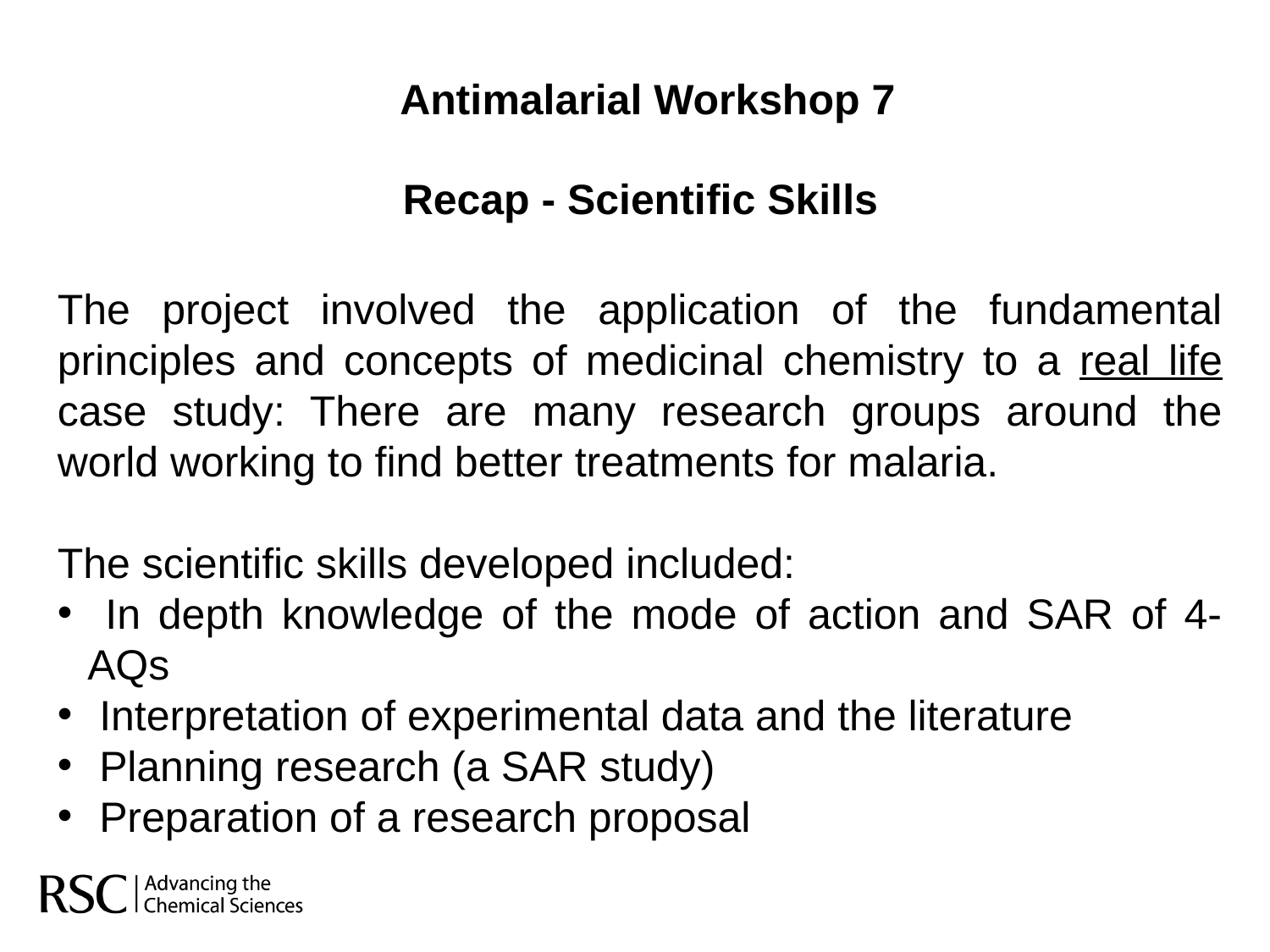

Antimalarial Workshop 7
Recap - Scientific Skills
The project involved the application of the fundamental principles and concepts of medicinal chemistry to a real life case study: There are many research groups around the world working to find better treatments for malaria.

The scientific skills developed included:
 In depth knowledge of the mode of action and SAR of 4-AQs
 Interpretation of experimental data and the literature
 Planning research (a SAR study)
 Preparation of a research proposal